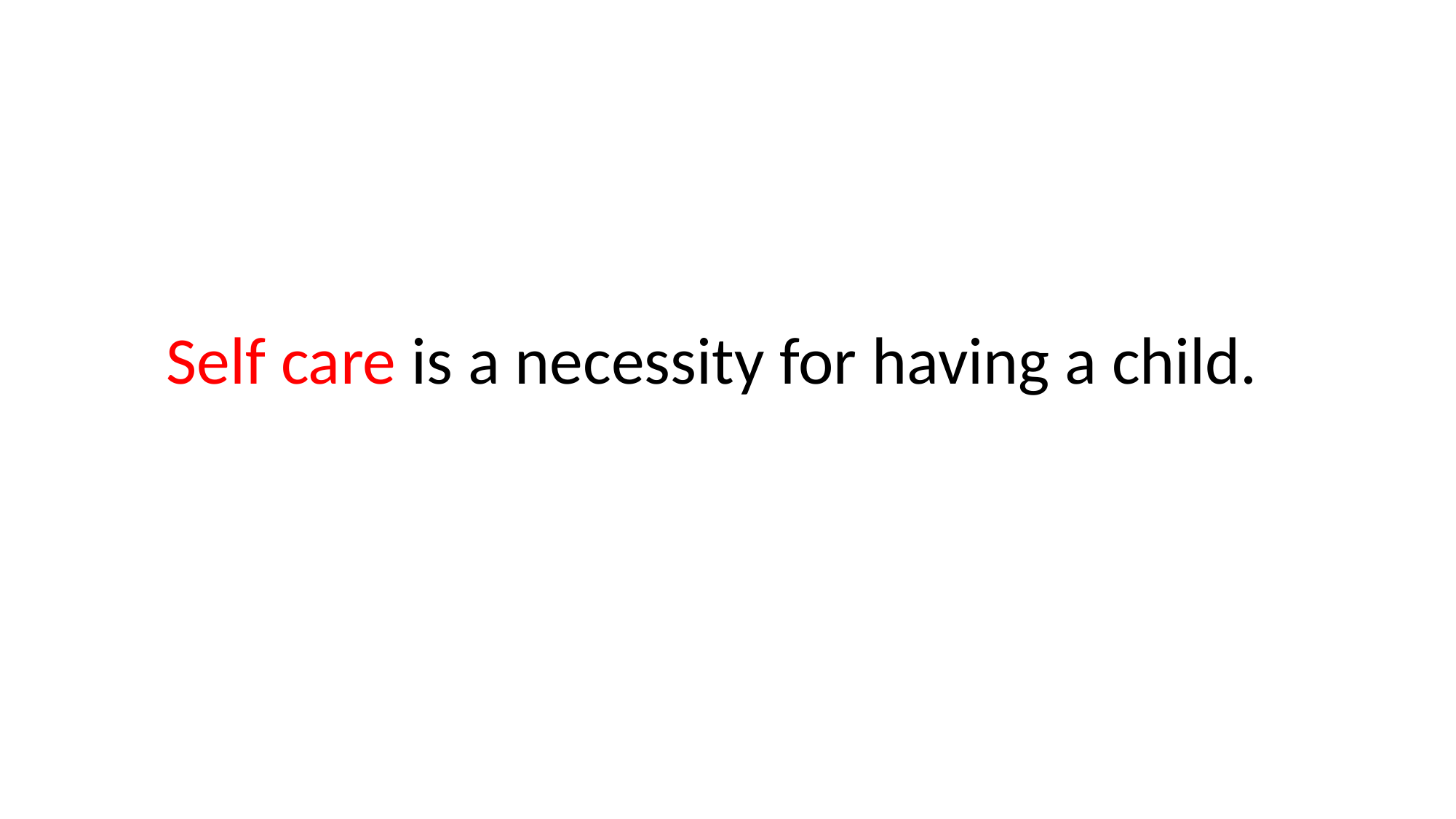

Self care is a necessity for having a child.